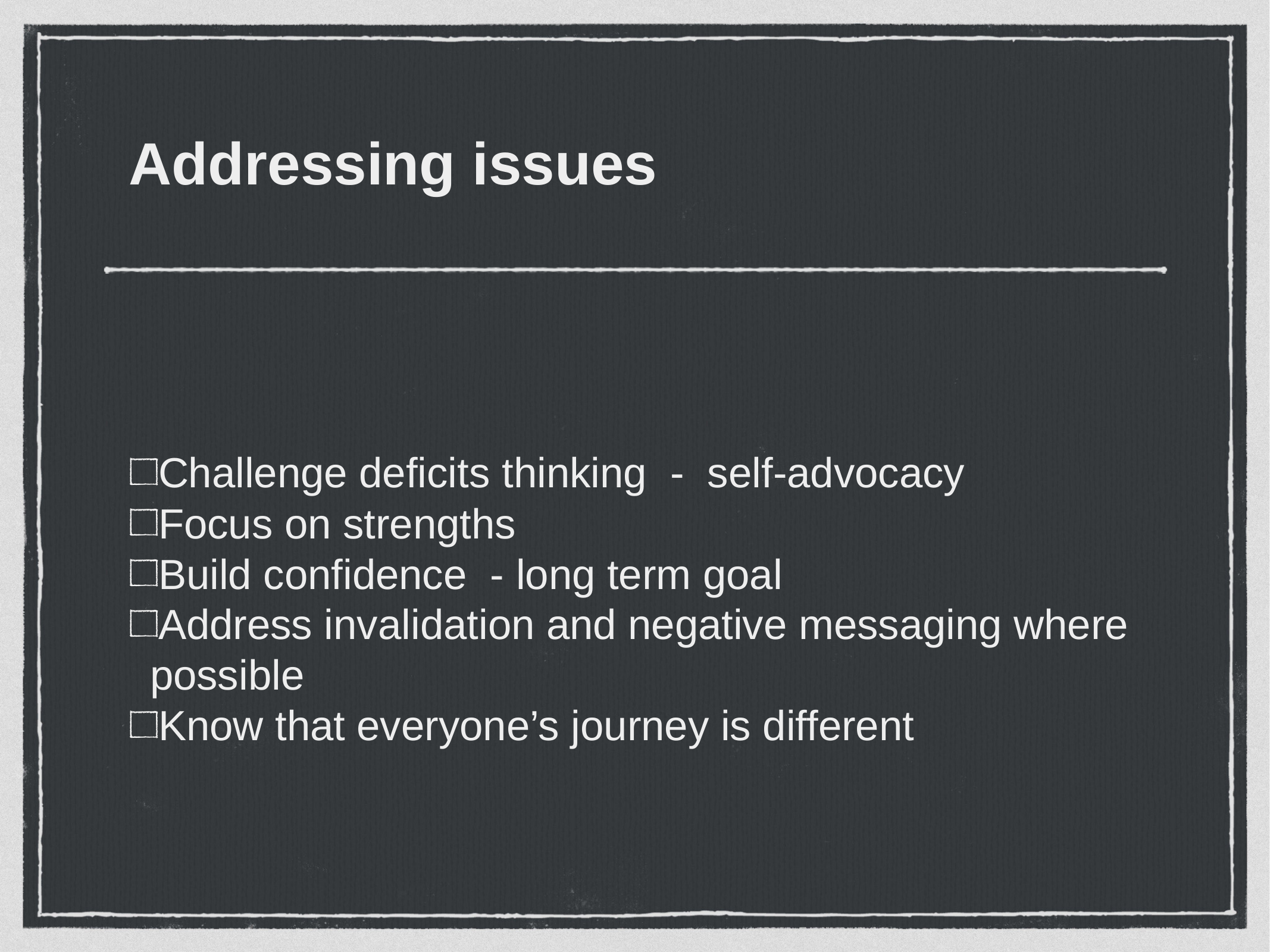

Addressing issues
Challenge deficits thinking  -  self-advocacy
Focus on strengths
Build confidence  - long term goal
Address invalidation and negative messaging where possible
Know that everyone’s journey is different